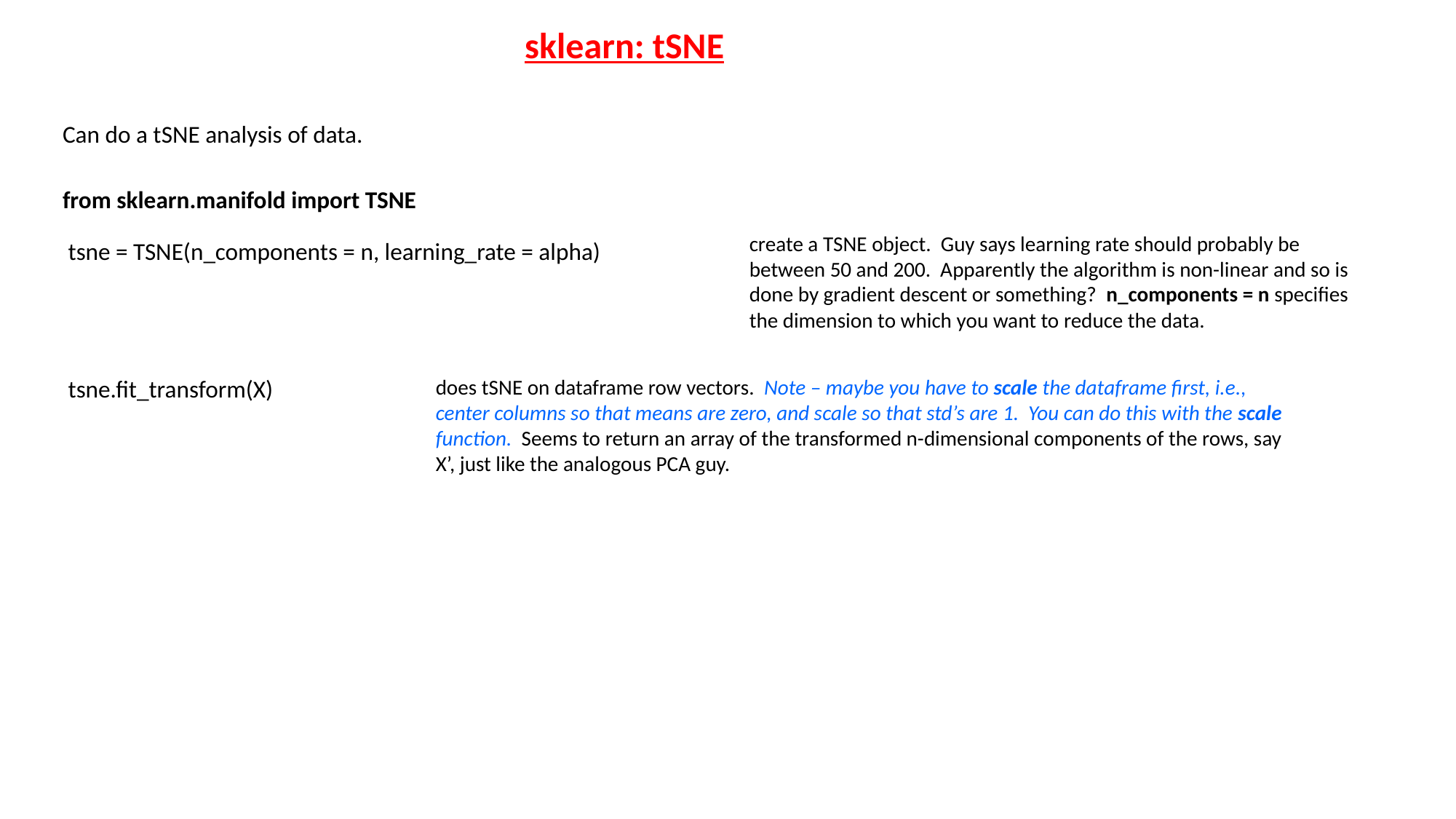

sklearn: tSNE
Can do a tSNE analysis of data.
from sklearn.manifold import TSNE
create a TSNE object.  Guy says learning rate should probably be between 50 and 200.  Apparently the algorithm is non-linear and so is done by gradient descent or something?  n_components = n specifies the dimension to which you want to reduce the data.
tsne = TSNE(n_components = n, learning_rate = alpha)
tsne.fit_transform(X)
does tSNE on dataframe row vectors.  Note – maybe you have to scale the dataframe first, i.e., center columns so that means are zero, and scale so that std’s are 1.  You can do this with the scale function.  Seems to return an array of the transformed n-dimensional components of the rows, say X’, just like the analogous PCA guy.